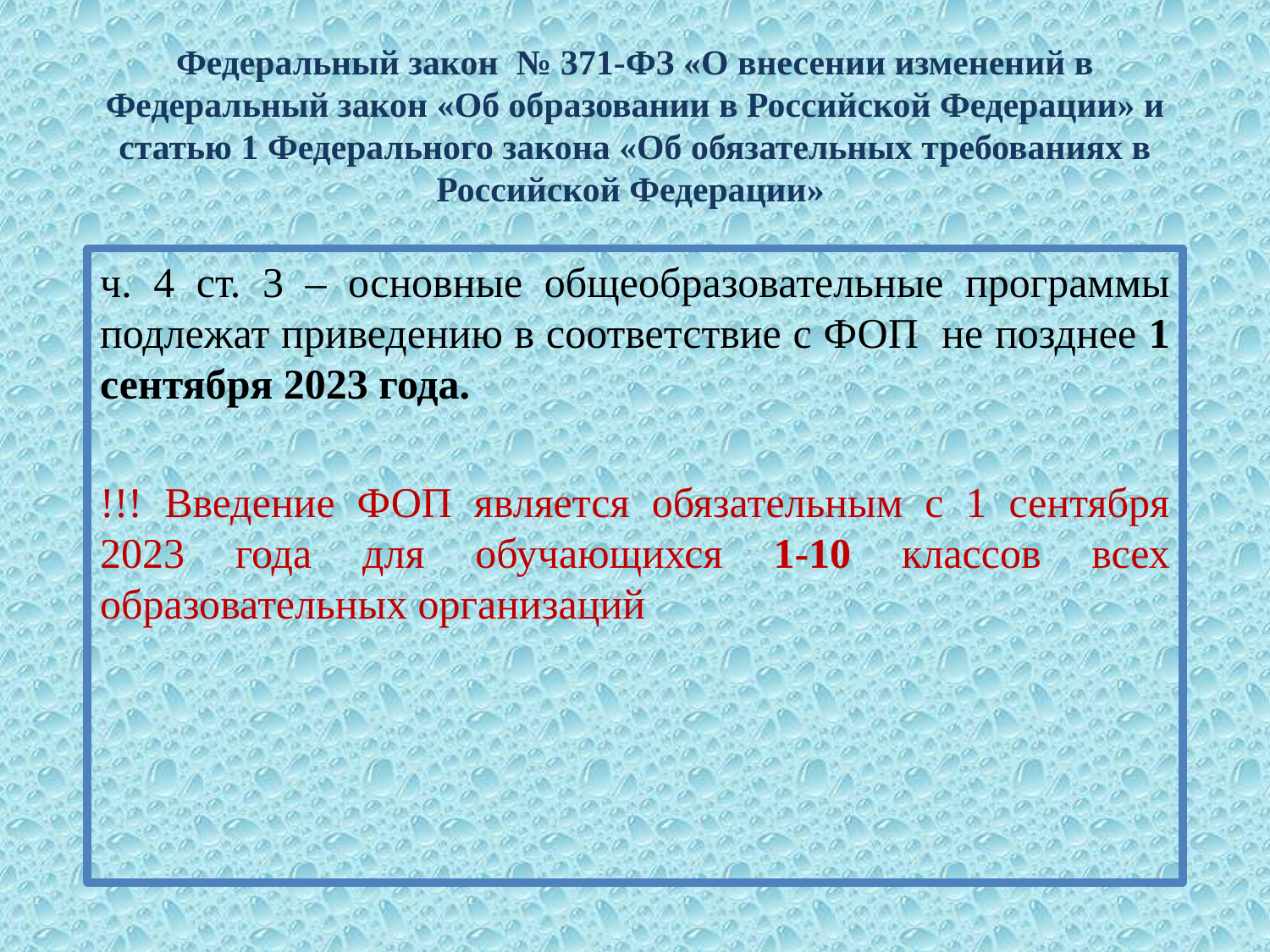

# Федеральный закон  № 371-ФЗ «О внесении изменений в Федеральный закон «Об образовании в Российской Федерации» и статью 1 Федерального закона «Об обязательных требованиях в Российской Федерации»
ч. 4 ст. 3 – основные общеобразовательные программы подлежат приведению в соответствие с ФОП  не позднее 1 сентября 2023 года.

!!! Введение ФОП является обязательным с 1 сентября 2023 года для обучающихся 1-10 классов всех образовательных организаций